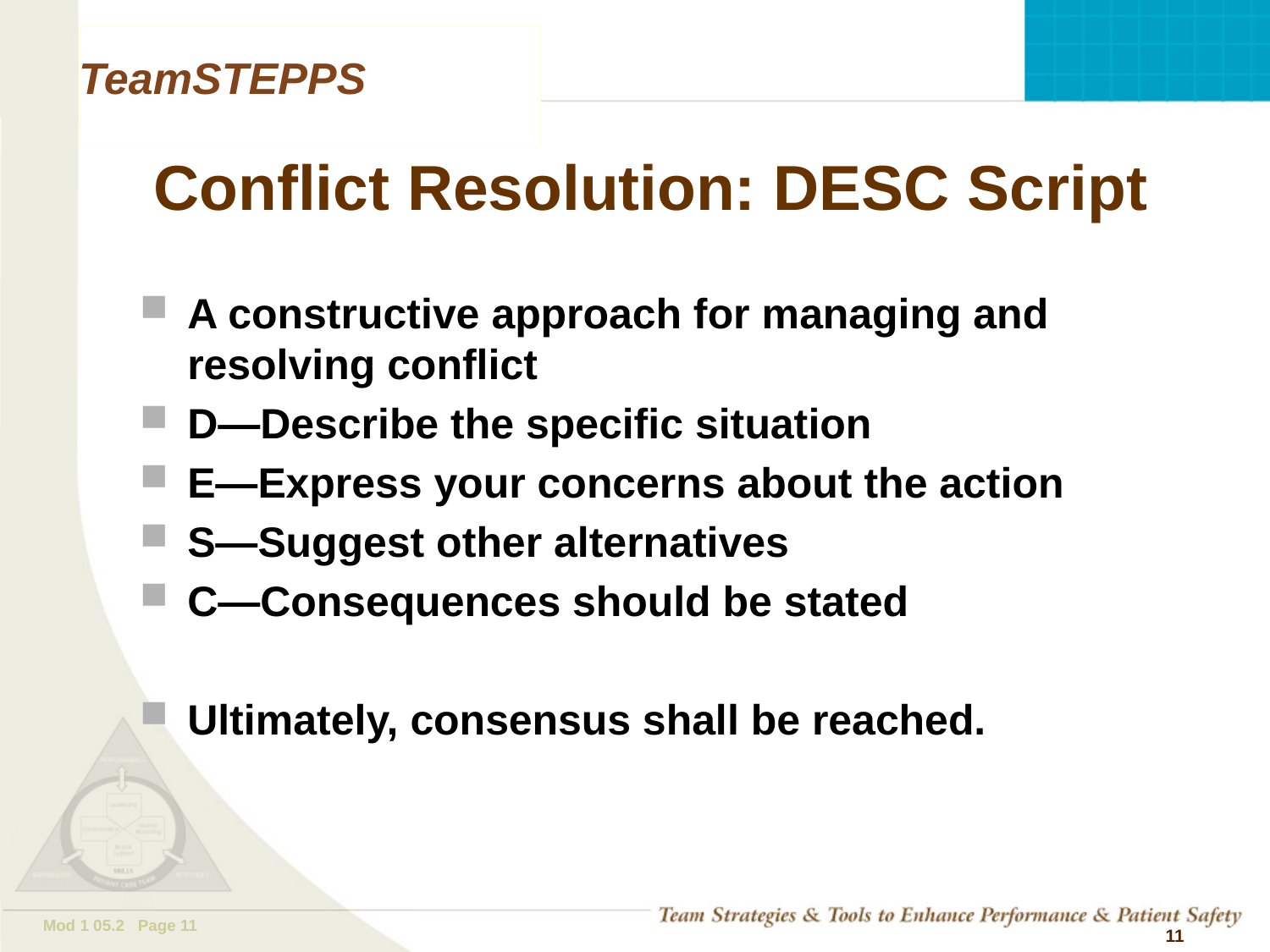

# Conflict Resolution: DESC Script
A constructive approach for managing and resolving conflict
D—Describe the specific situation
E—Express your concerns about the action
S—Suggest other alternatives
C—Consequences should be stated

Ultimately, consensus shall be reached.
 11